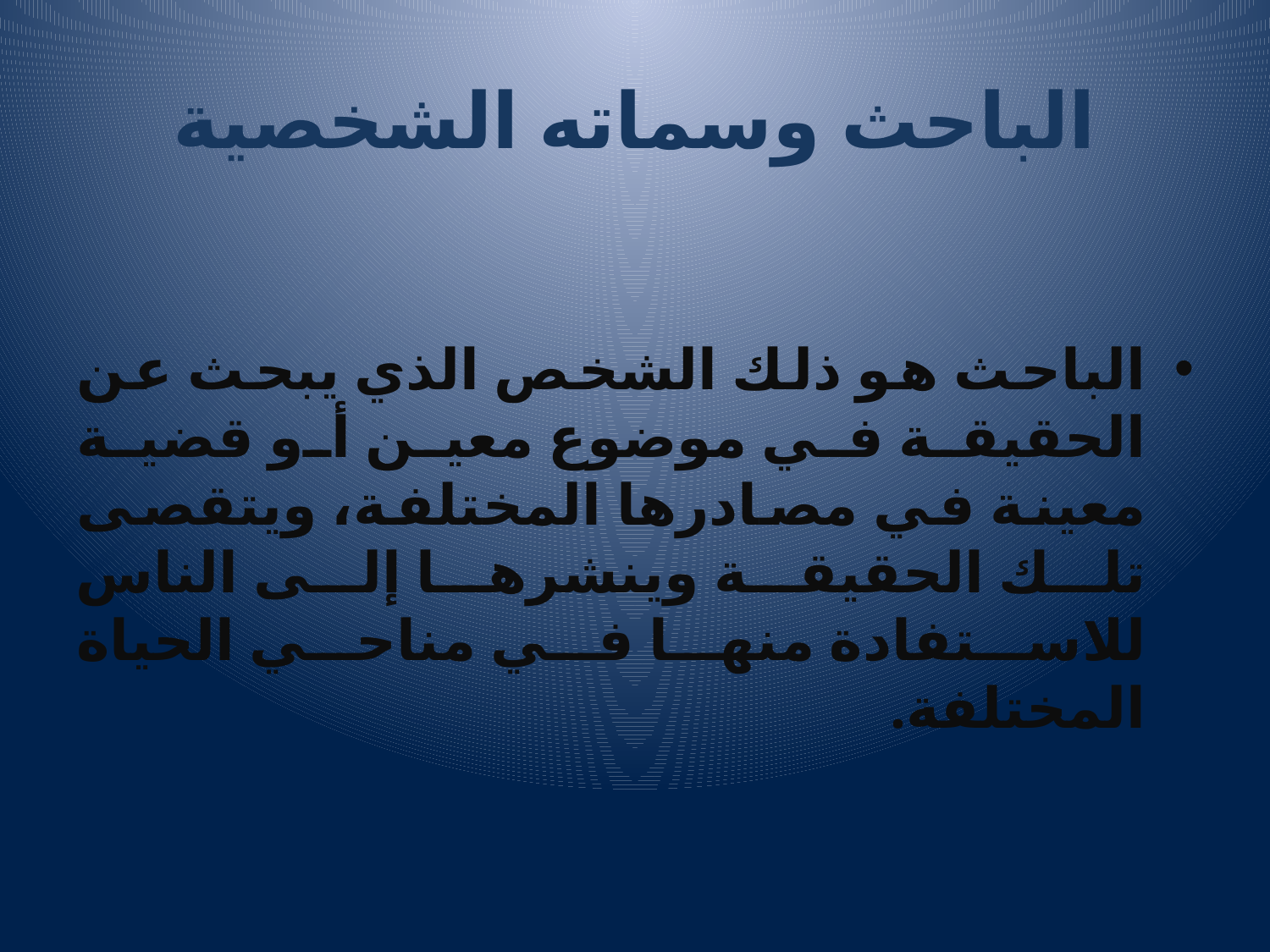

# الباحث وسماته الشخصية
الباحث هو ذلك الشخص الذي يبحث عن الحقيقة في موضوع معين أو قضية معينة في مصادرها المختلفة، ويتقصى تلك الحقيقة وينشرها إلى الناس للاستفادة منها في مناحي الحياة المختلفة.